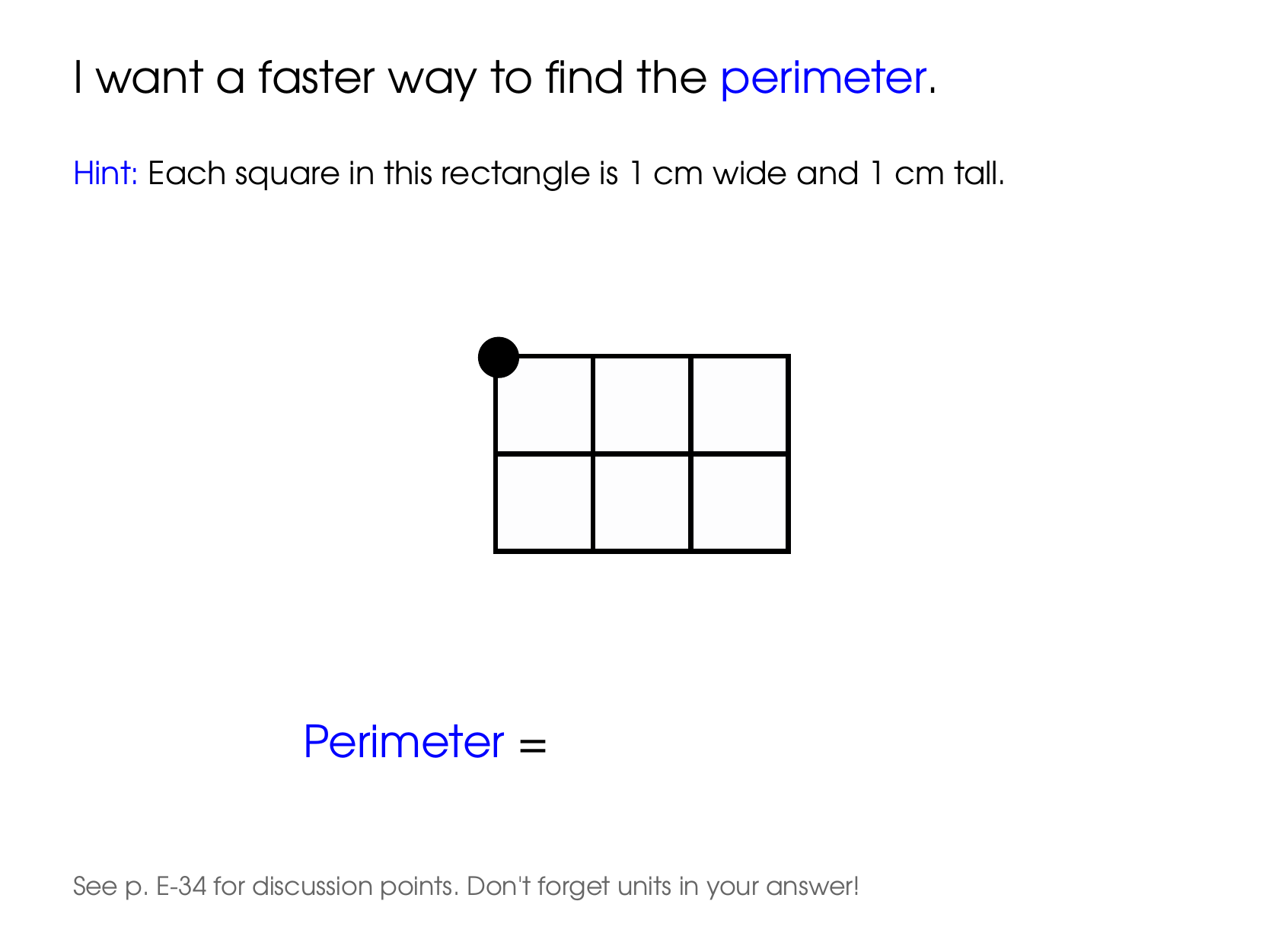

I want a faster way to find the perimeter.
Hint: Each square in this rectangle is 1 cm wide and 1 cm tall.

Perimeter =
See p. E-34 for discussion points. Don't forget units in your answer!